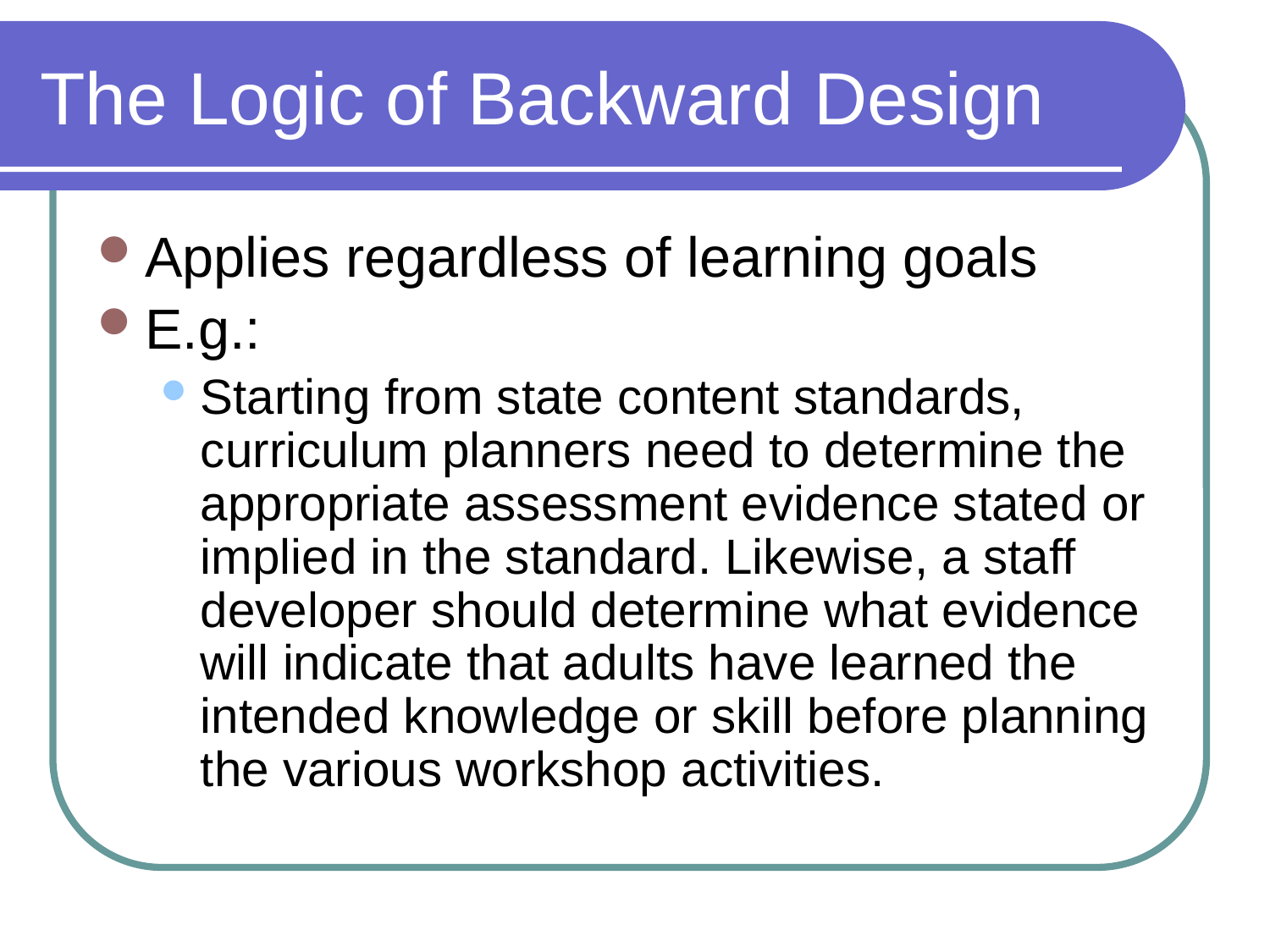

# The Logic of Backward Design
Applies regardless of learning goals
E.g.:
Starting from state content standards, curriculum planners need to determine the appropriate assessment evidence stated or implied in the standard. Likewise, a staff developer should determine what evidence will indicate that adults have learned the intended knowledge or skill before planning the various workshop activities.